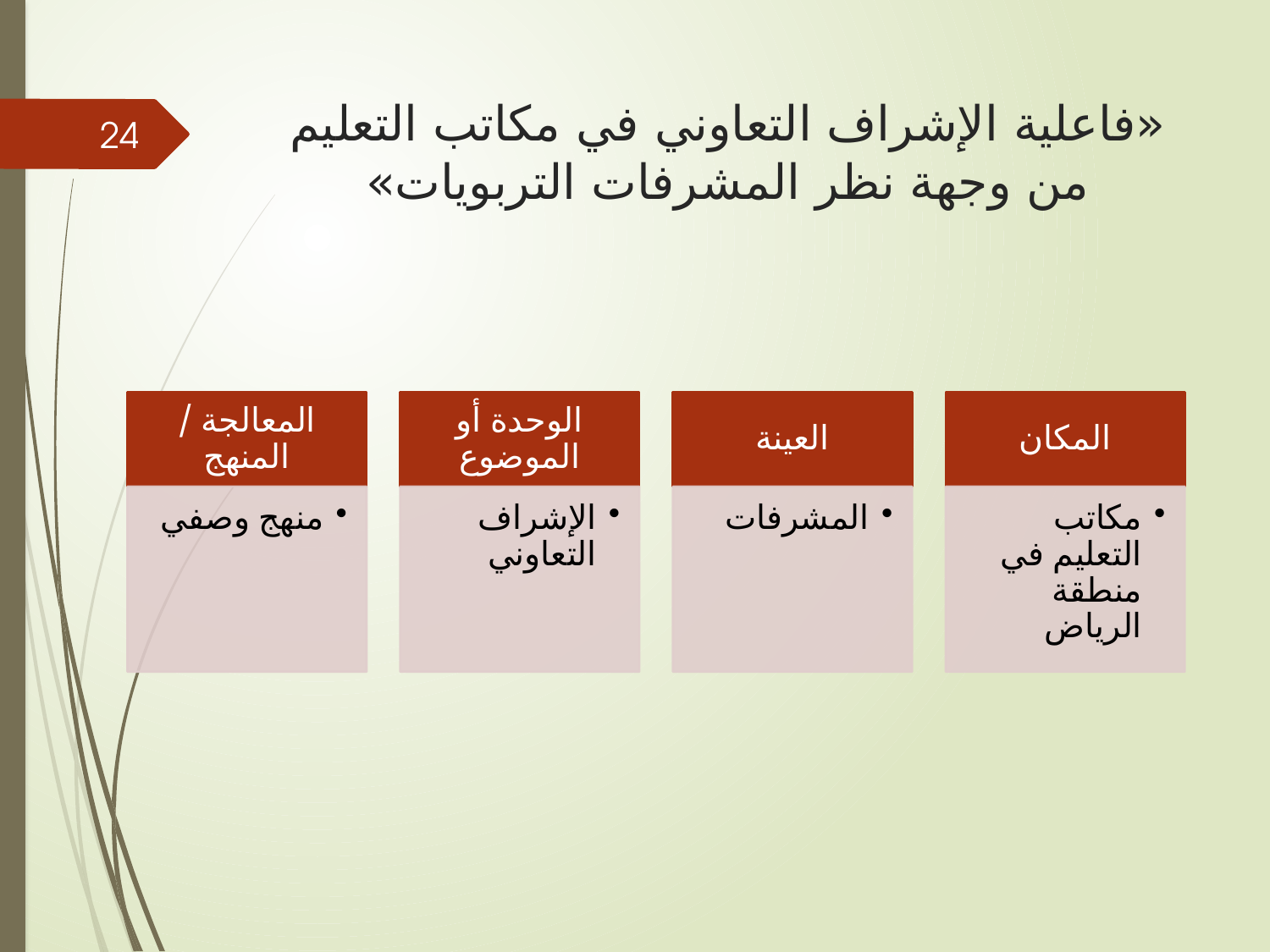

# «فاعلية الإشراف التعاوني في مكاتب التعليم من وجهة نظر المشرفات التربويات»
24
المعالجة / المنهج
منهج وصفي
الوحدة أو الموضوع
الإشراف التعاوني

العينة
المشرفات
المكان
مكاتب التعليم في منطقة الرياض